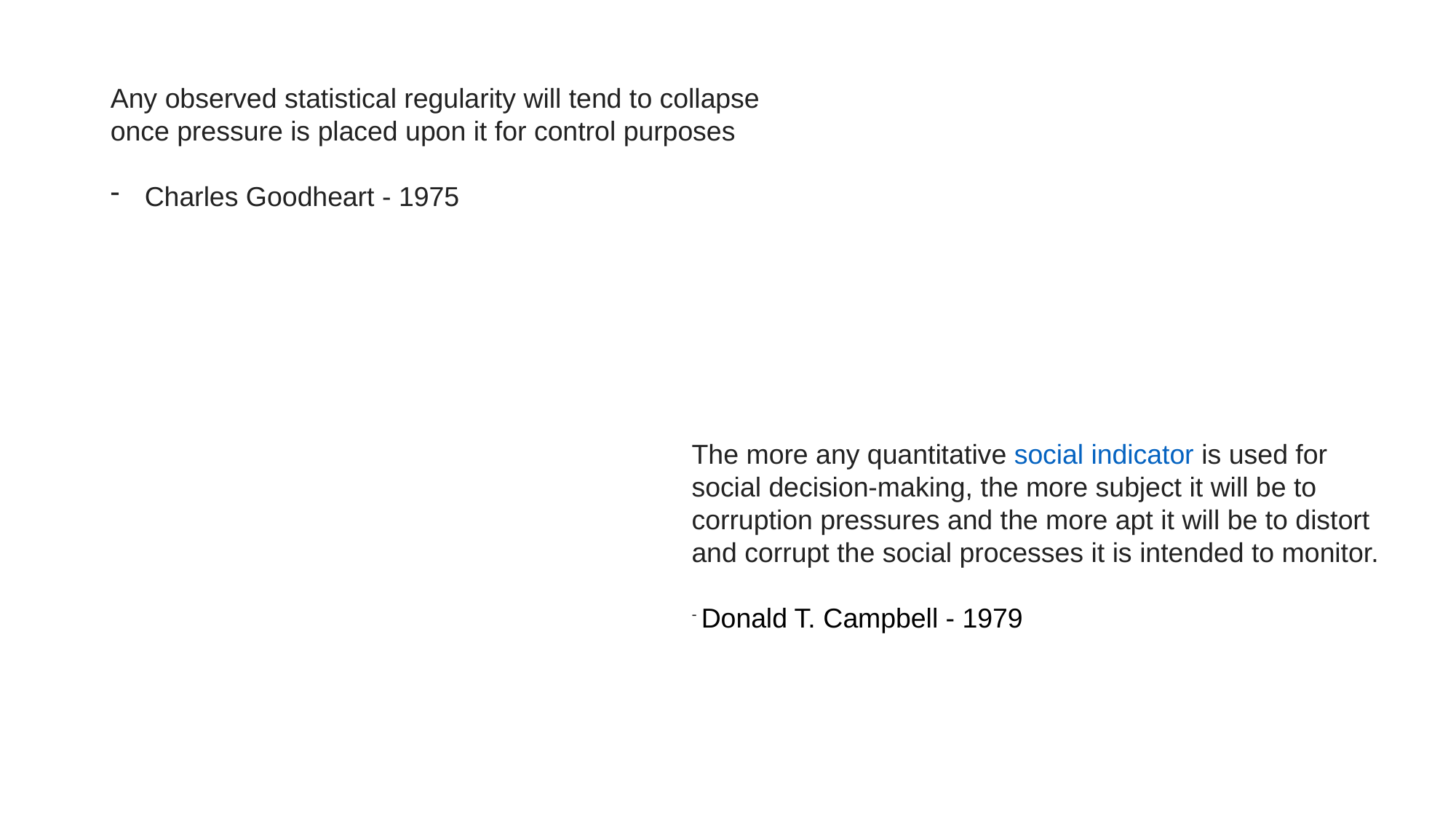

Any observed statistical regularity will tend to collapse once pressure is placed upon it for control purposes

Charles Goodheart - 1975
The more any quantitative social indicator is used for social decision-making, the more subject it will be to corruption pressures and the more apt it will be to distort and corrupt the social processes it is intended to monitor.

- Donald T. Campbell - 1979